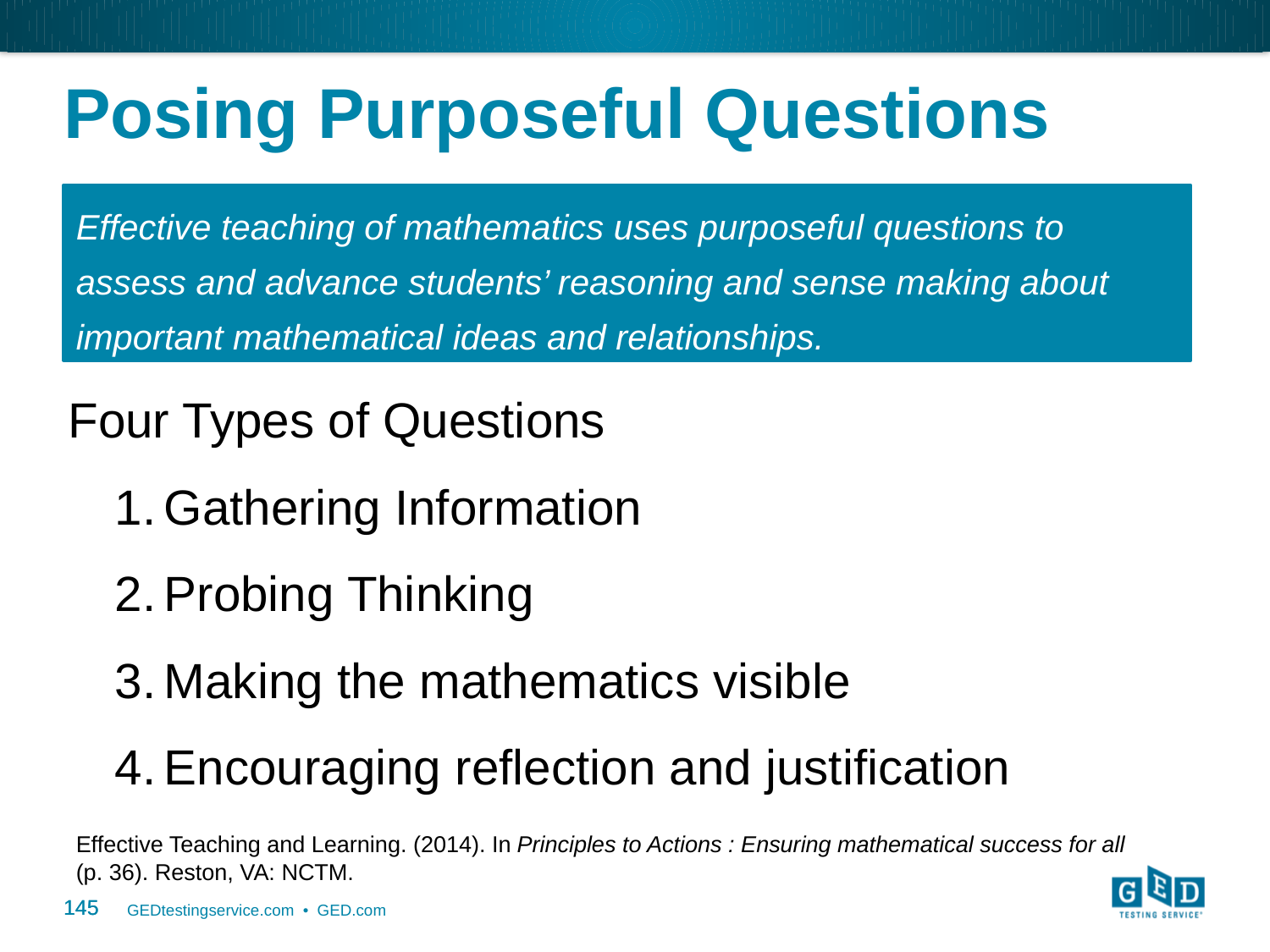

145
# Posing Purposeful Questions
Effective teaching of mathematics uses purposeful questions to assess and advance students’ reasoning and sense making about important mathematical ideas and relationships.
Four Types of Questions
Gathering Information
Probing Thinking
Making the mathematics visible
Encouraging reflection and justification
Effective Teaching and Learning. (2014). In Principles to Actions : Ensuring mathematical success for all (p. 36). Reston, VA: NCTM.
145